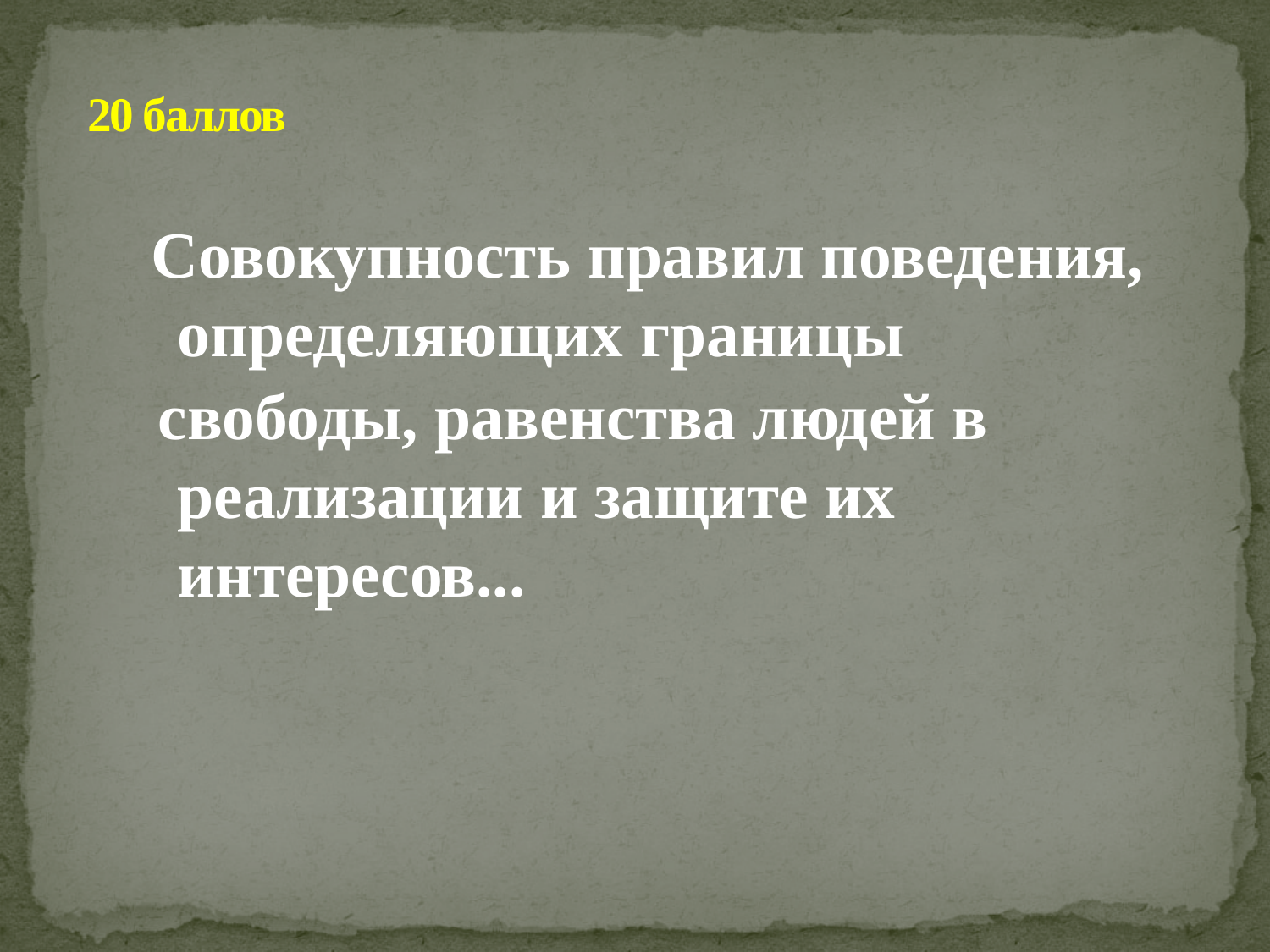

# 20 баллов
  Совокупность правил поведения, определяющих границы
 свободы, равенства людей в реализации и защите их интересов...